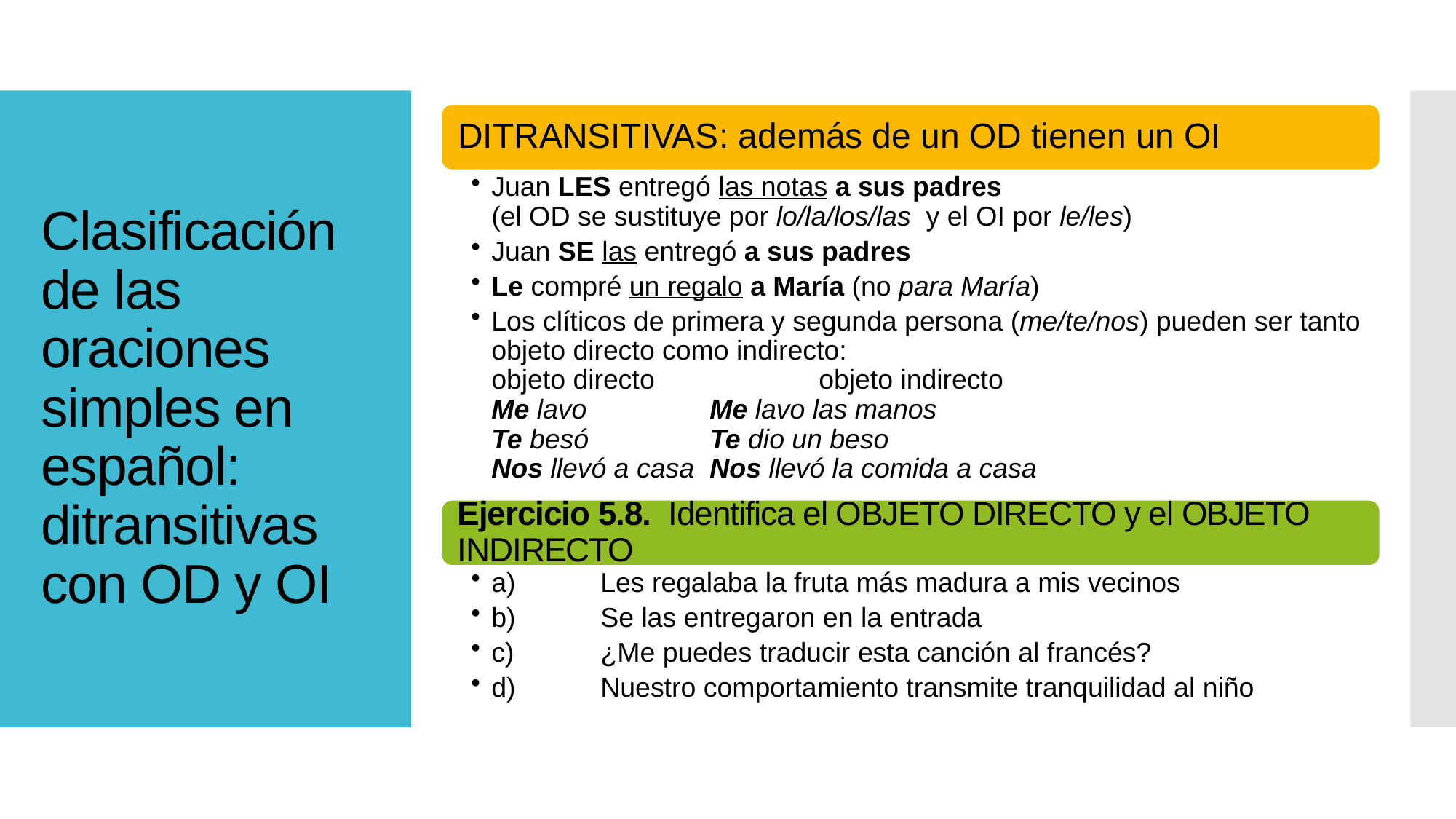

Ditransitivas: además de un OD tienen un OI
Juan LES entregó las notas a sus padres
(el OD se sustituye por lo/la/los/las  y el OI por le/les)
Juan SE las entregó a sus padres
Le compré un regalo a María (no para María)
Los clíticos de primera y segunda persona (me/te/nos) pueden ser tanto objeto directo como indirecto:
objeto directo		objeto indirecto
Me lavo		Me lavo las manos
Te besó		Te dio un beso
Nos llevó a casa	Nos llevó la comida a casa
Ejercicio 5.8.  Identifica el OBJETO DIRECTO y el OBJETO INDIRECTO
a) 	Les regalaba la fruta más madura a mis vecinos
b)	Se las entregaron en la entrada
c)	¿Me puedes traducir esta canción al francés?
d)	Nuestro comportamiento transmite tranquilidad al niño
# Clasificación de las oraciones simples en español: ditransitivas con OD y OI